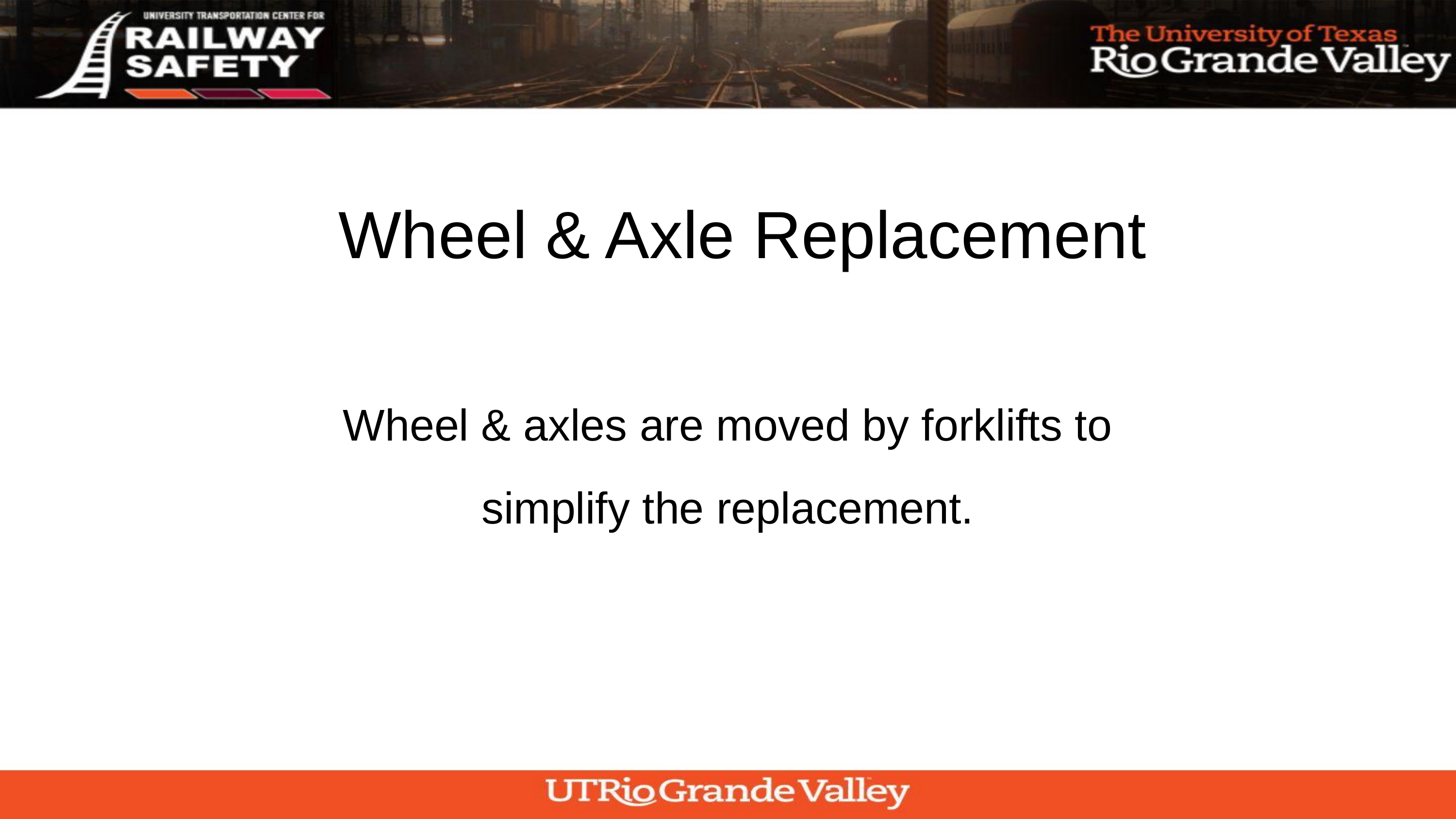

Wheel & Axle Replacement
Wheel & axles are moved by forklifts to simplify the replacement.